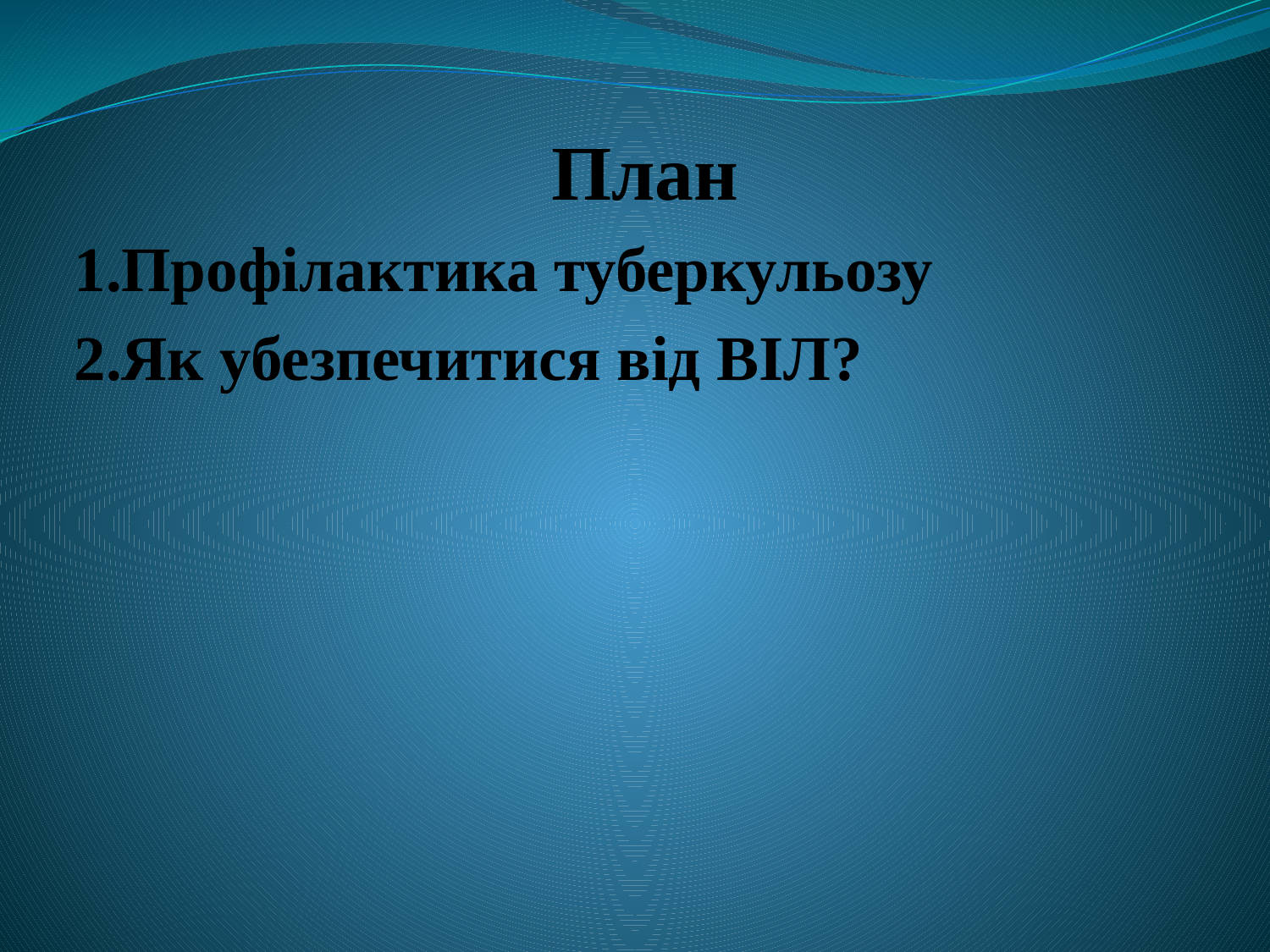

#
План
1.Профілактика туберкульозу
2.Як убезпечитися від ВІЛ?